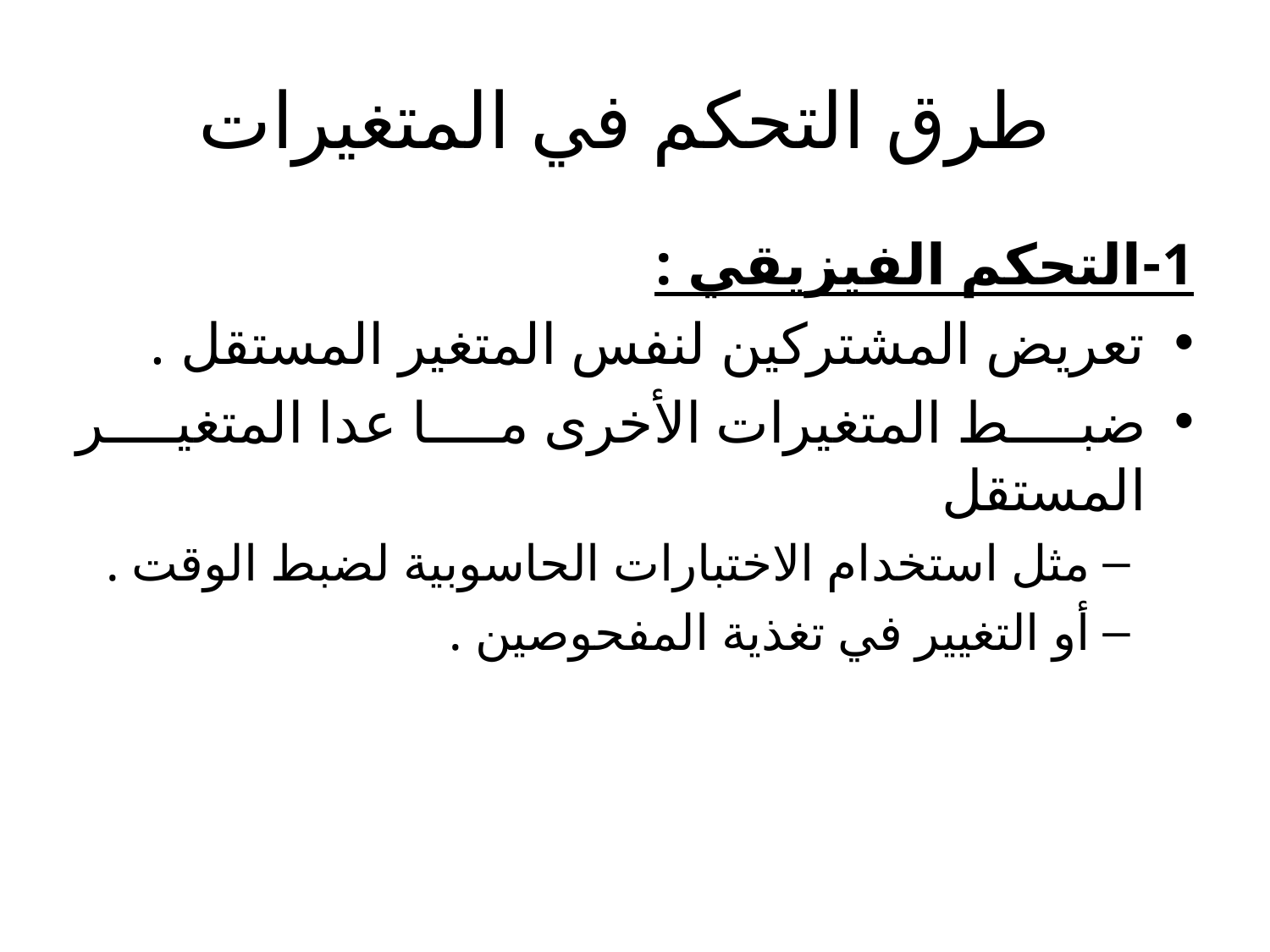

# طرق التحكم في المتغيرات
1-التحكم الفيزيقي :
تعريض المشتركين لنفس المتغير المستقل .
ضبط المتغيرات الأخرى ما عدا المتغير المستقل
مثل استخدام الاختبارات الحاسوبية لضبط الوقت .
أو التغيير في تغذية المفحوصين .